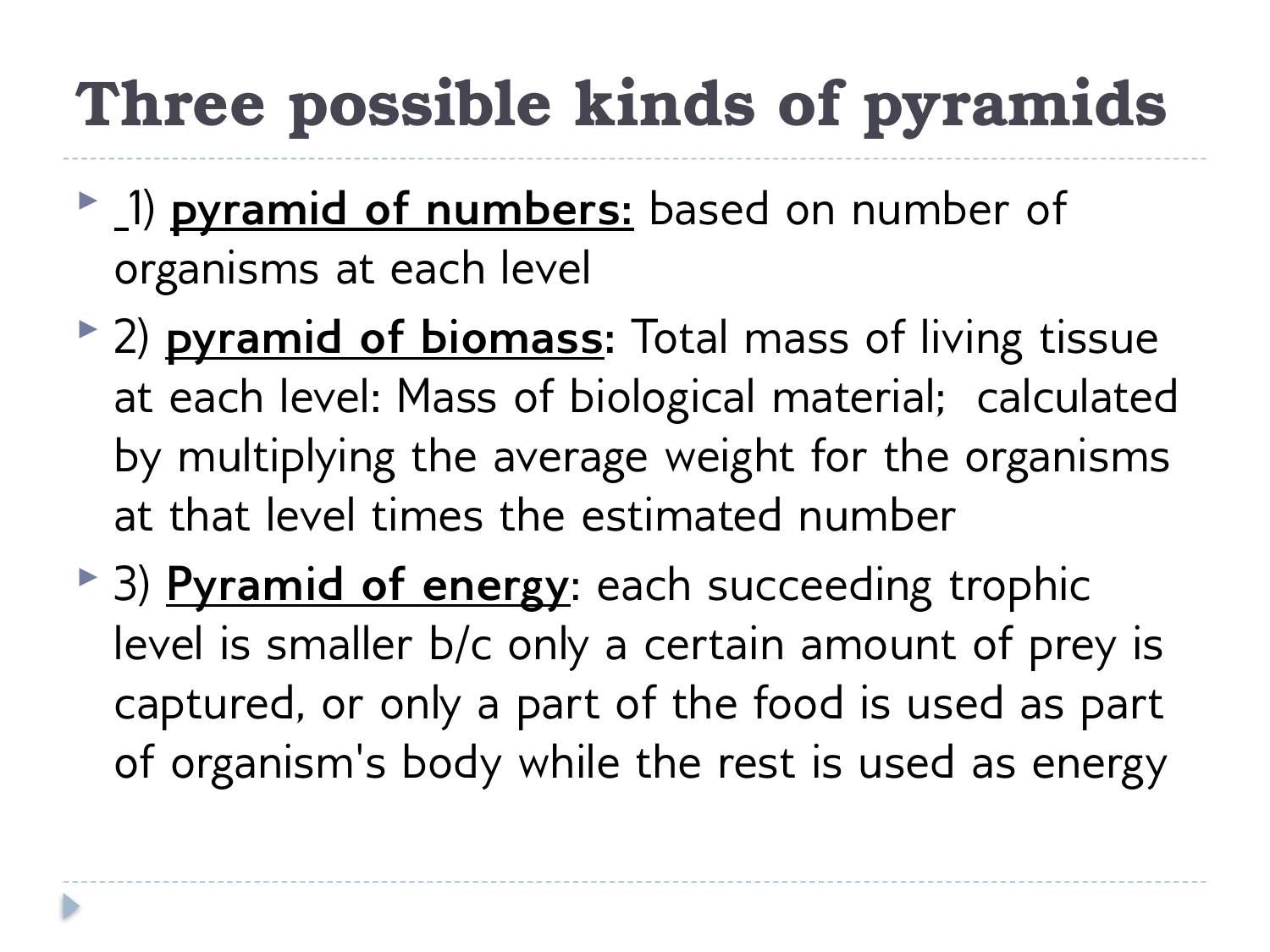

# Three possible kinds of pyramids
 1) pyramid of numbers: based on number of organisms at each level
2) pyramid of biomass: Total mass of living tissue at each level: Mass of biological material;  calculated by multiplying the average weight for the organisms at that level times the estimated number
3) Pyramid of energy: each succeeding trophic level is smaller b/c only a certain amount of prey is captured, or only a part of the food is used as part of organism's body while the rest is used as energy